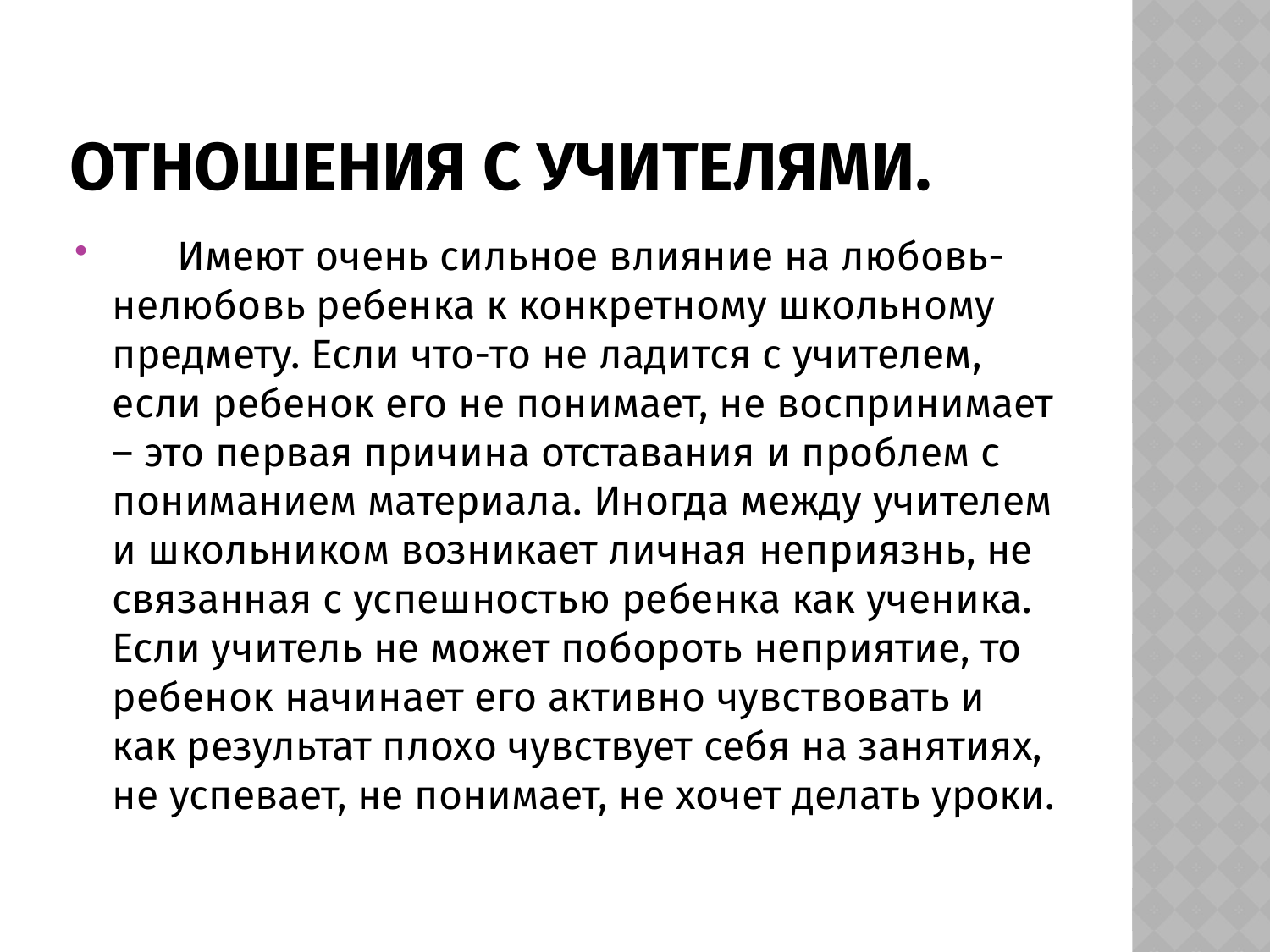

# Отношения с учителями.
      Имеют очень сильное влияние на любовь-нелюбовь ребенка к конкретному школьному предмету. Если что-то не ладится с учителем, если ребенок его не понимает, не воспринимает – это первая причина отставания и проблем с пониманием материала. Иногда между учителем и школьником возникает личная неприязнь, не связанная с успешностью ребенка как ученика. Если учитель не может побороть неприятие, то ребенок начинает его активно чувствовать и как результат плохо чувствует себя на занятиях, не успевает, не понимает, не хочет делать уроки.